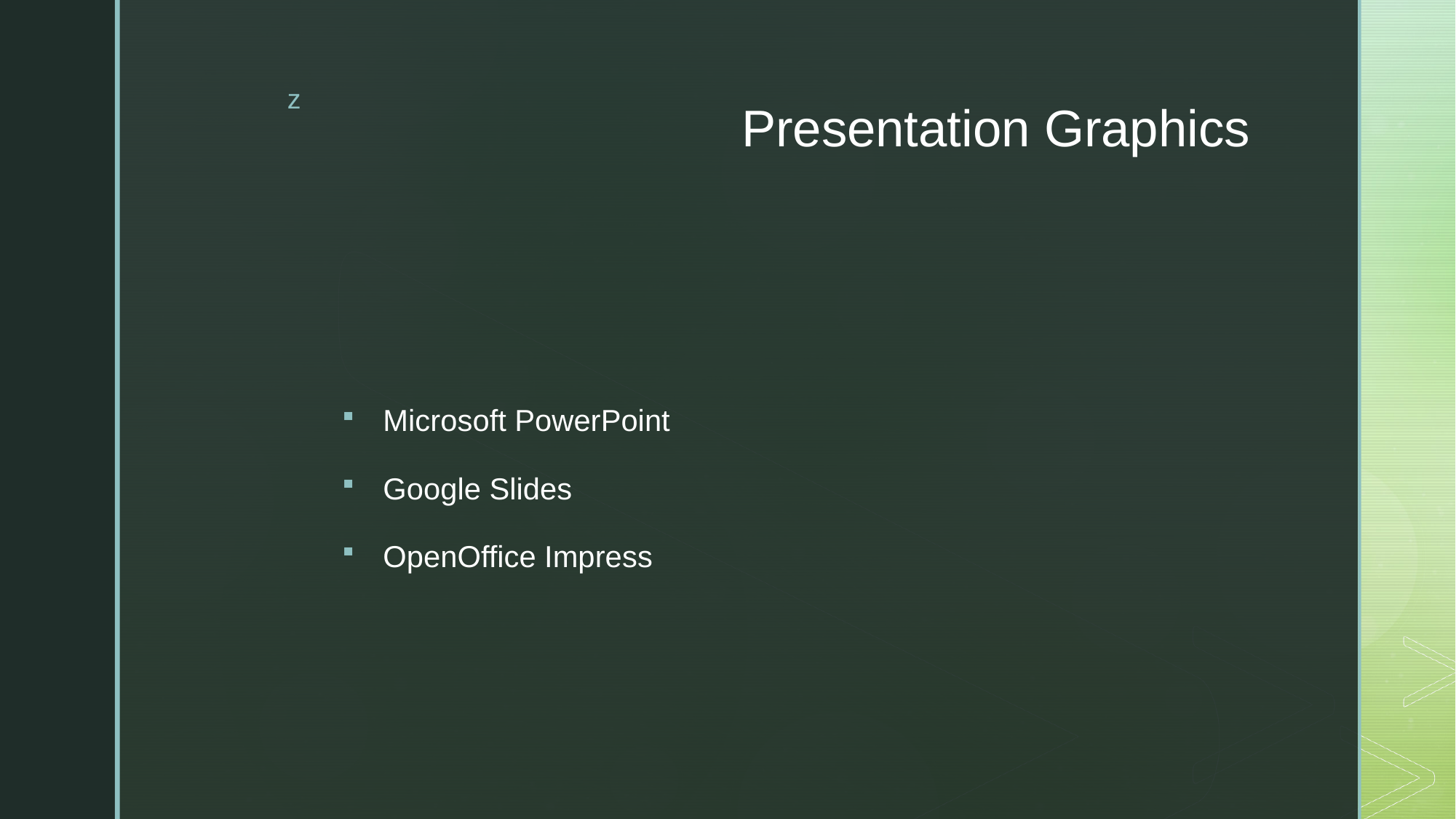

# Presentation Graphics
Microsoft PowerPoint
Google Slides
OpenOffice Impress